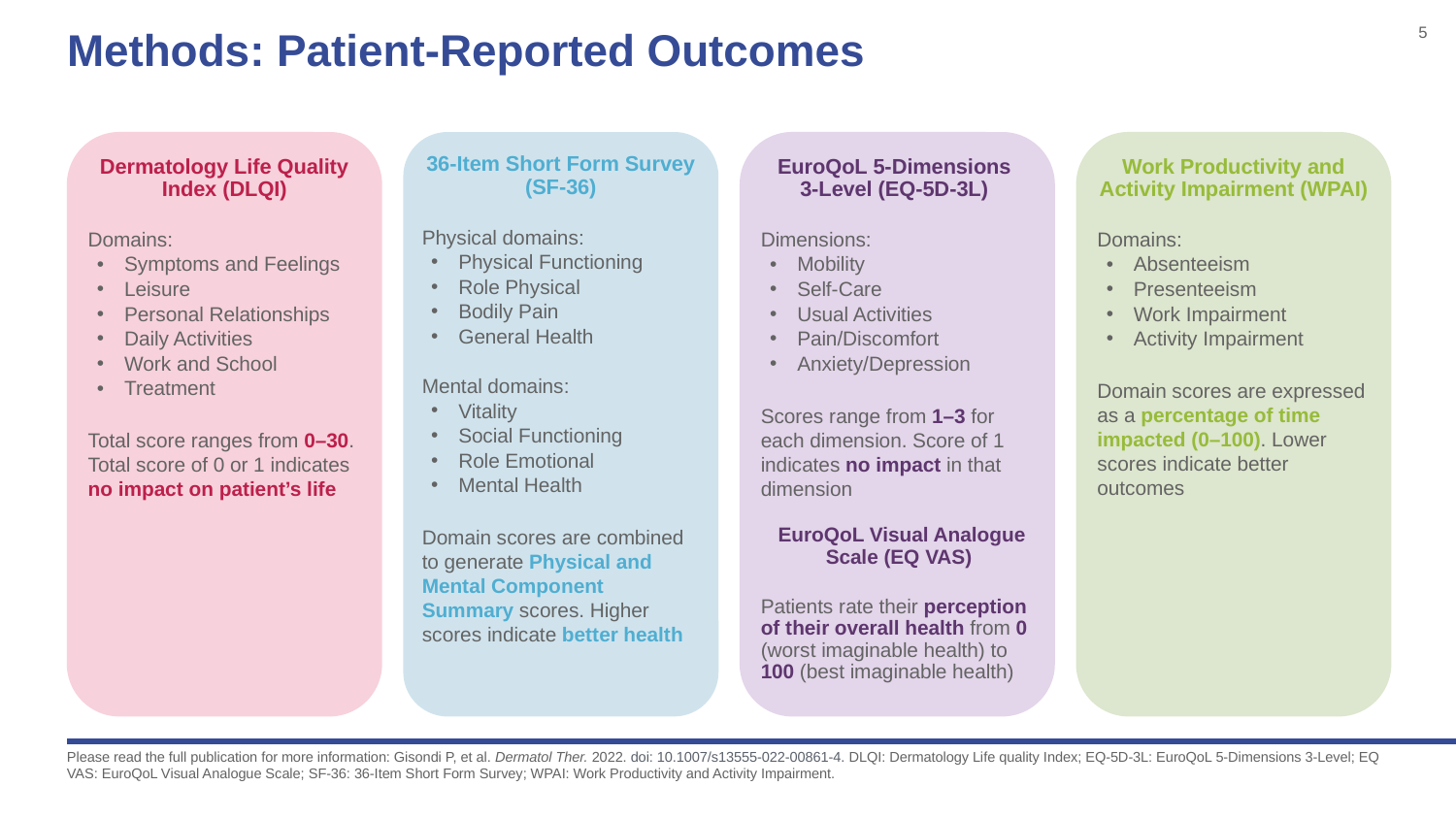

# Methods: Patient-Reported Outcomes
5
Dermatology Life Quality Index (DLQI)

Domains:
Symptoms and Feelings
Leisure
Personal Relationships
Daily Activities
Work and School
Treatment

Total score ranges from 0–30. Total score of 0 or 1 indicates no impact on patient’s life

36-Item Short Form Survey (SF-36)

Physical domains:
Physical Functioning
Role Physical
Bodily Pain
General Health

Mental domains:
Vitality
Social Functioning
Role Emotional
Mental Health

Domain scores are combined to generate Physical and Mental Component Summary scores. Higher scores indicate better health

EuroQoL 5-Dimensions
3-Level (EQ-5D-3L)

Dimensions:
Mobility
Self-Care
Usual Activities
Pain/Discomfort
Anxiety/Depression

Scores range from 1–3 for each dimension. Score of 1 indicates no impact in that dimension

EuroQoL Visual Analogue Scale (EQ VAS)

Patients rate their perception of their overall health from 0 (worst imaginable health) to 100 (best imaginable health)

Work Productivity and Activity Impairment (WPAI)

Domains:
Absenteeism
Presenteeism
Work Impairment
Activity Impairment

Domain scores are expressed as a percentage of time impacted (0–100). Lower scores indicate better outcomes
Please read the full publication for more information: Gisondi P, et al. Dermatol Ther. 2022. doi: 10.1007/s13555-022-00861-4. DLQI: Dermatology Life quality Index; EQ-5D-3L: EuroQoL 5-Dimensions 3-Level; EQ VAS: EuroQoL Visual Analogue Scale; SF-36: 36-Item Short Form Survey; WPAI: Work Productivity and Activity Impairment.